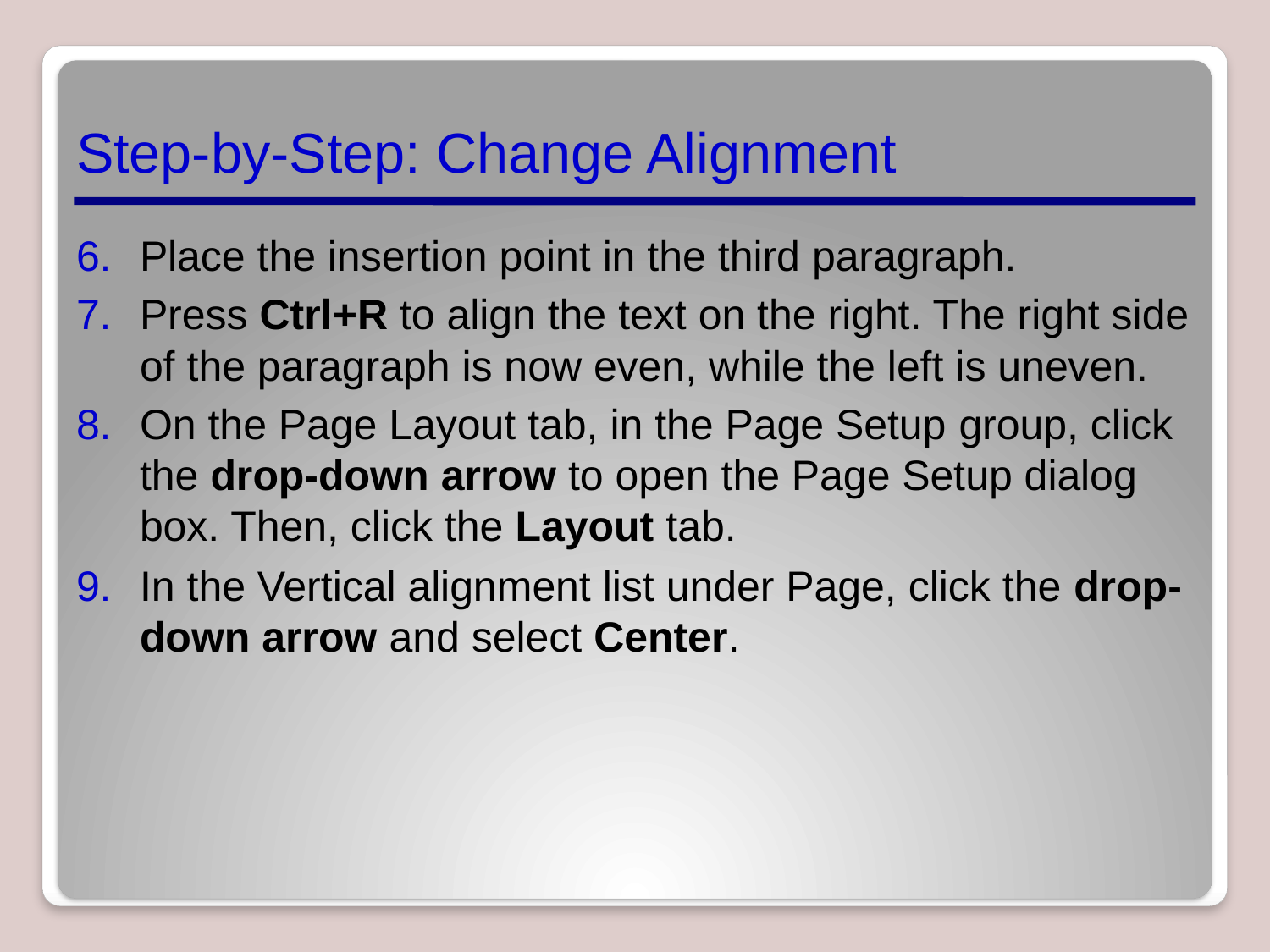

# Step-by-Step: Change Alignment
Place the insertion point in the third paragraph.
Press Ctrl+R to align the text on the right. The right side of the paragraph is now even, while the left is uneven.
On the Page Layout tab, in the Page Setup group, click the drop-down arrow to open the Page Setup dialog box. Then, click the Layout tab.
In the Vertical alignment list under Page, click the drop-down arrow and select Center.